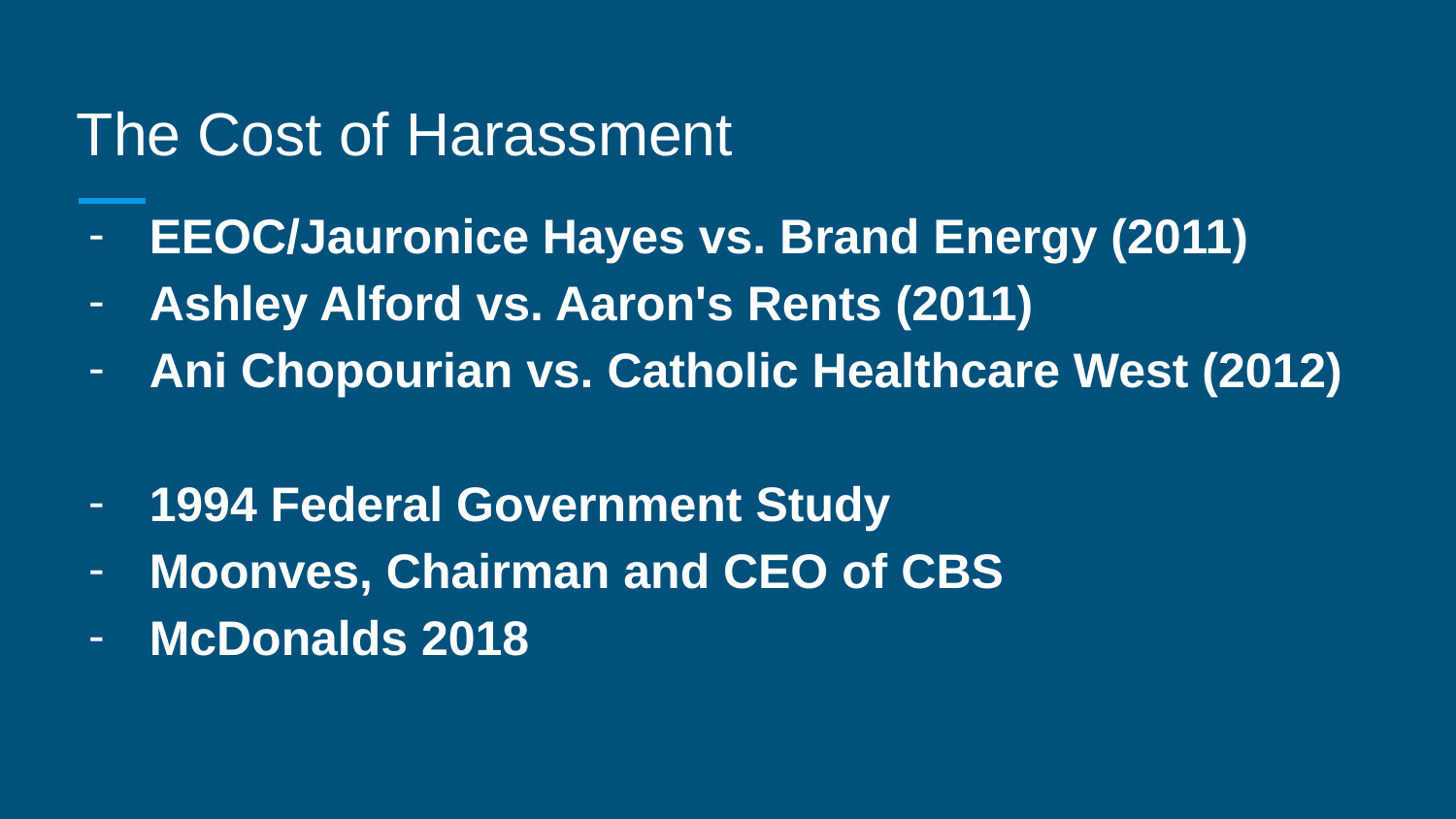

# The Cost of Harassment
EEOC/Jauronice Hayes vs. Brand Energy (2011)
Ashley Alford vs. Aaron's Rents (2011)
Ani Chopourian vs. Catholic Healthcare West (2012)
1994 Federal Government Study
Moonves, Chairman and CEO of CBS
McDonalds 2018